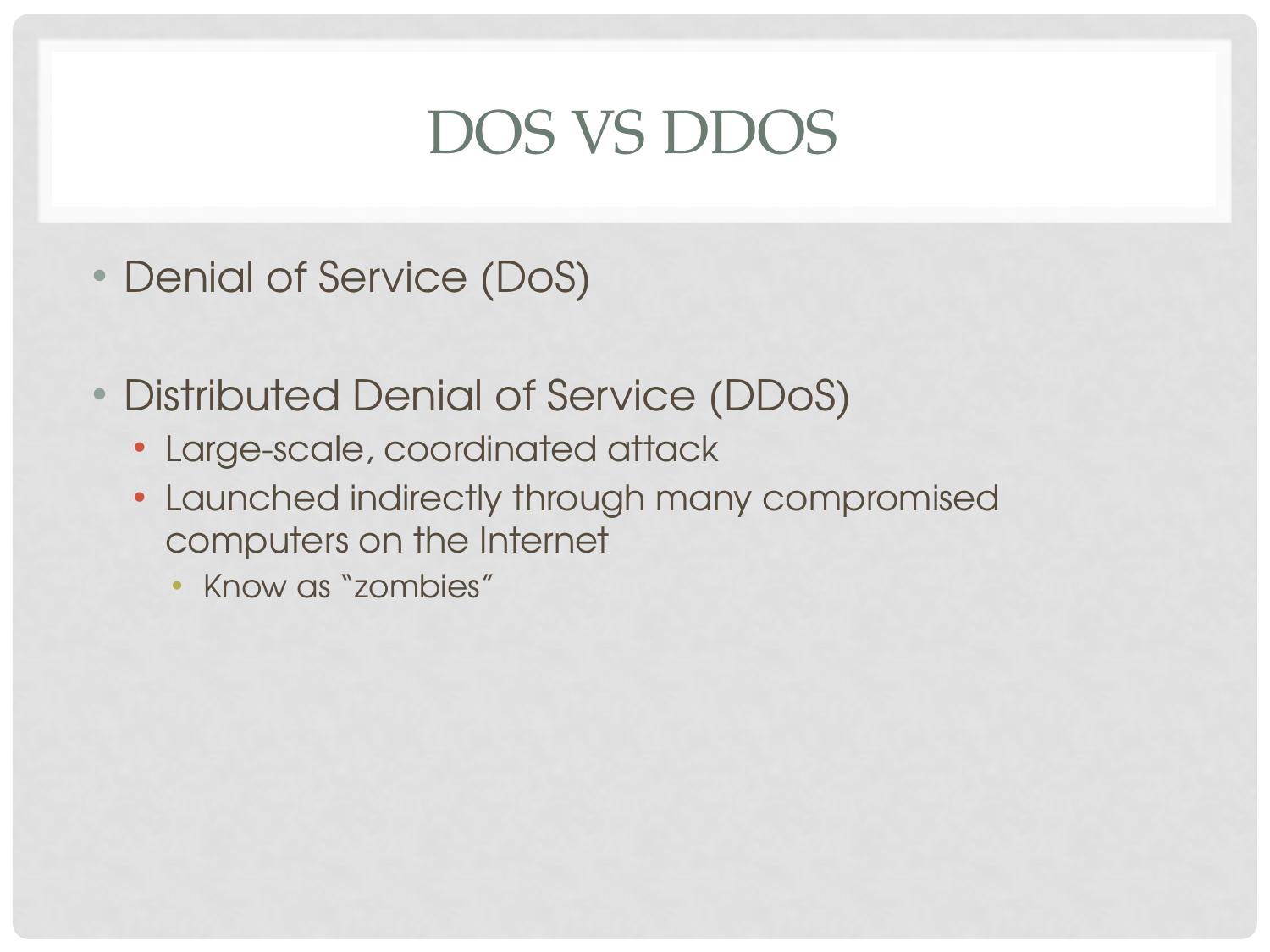

# DOS vs DDOS
Denial of Service (DoS)

Distributed Denial of Service (DDoS)
Large-scale, coordinated attack
Launched indirectly through many compromised computers on the Internet
Know as “zombies”